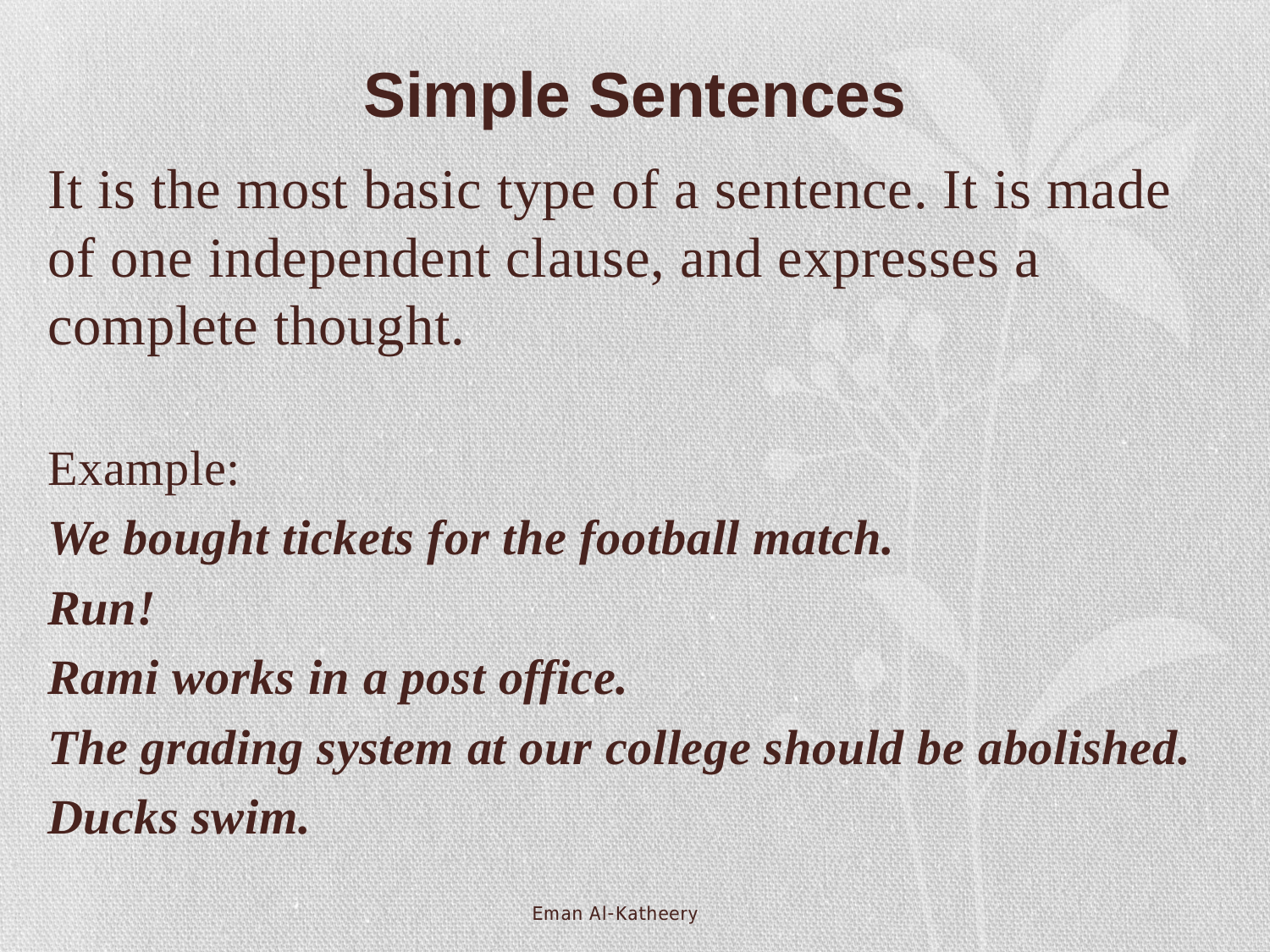

# Simple Sentences
It is the most basic type of a sentence. It is made of one independent clause, and expresses a complete thought.

Example:
We bought tickets for the football match.
Run!
Rami works in a post office.
The grading system at our college should be abolished.
Ducks swim.

Eman Al-Katheery